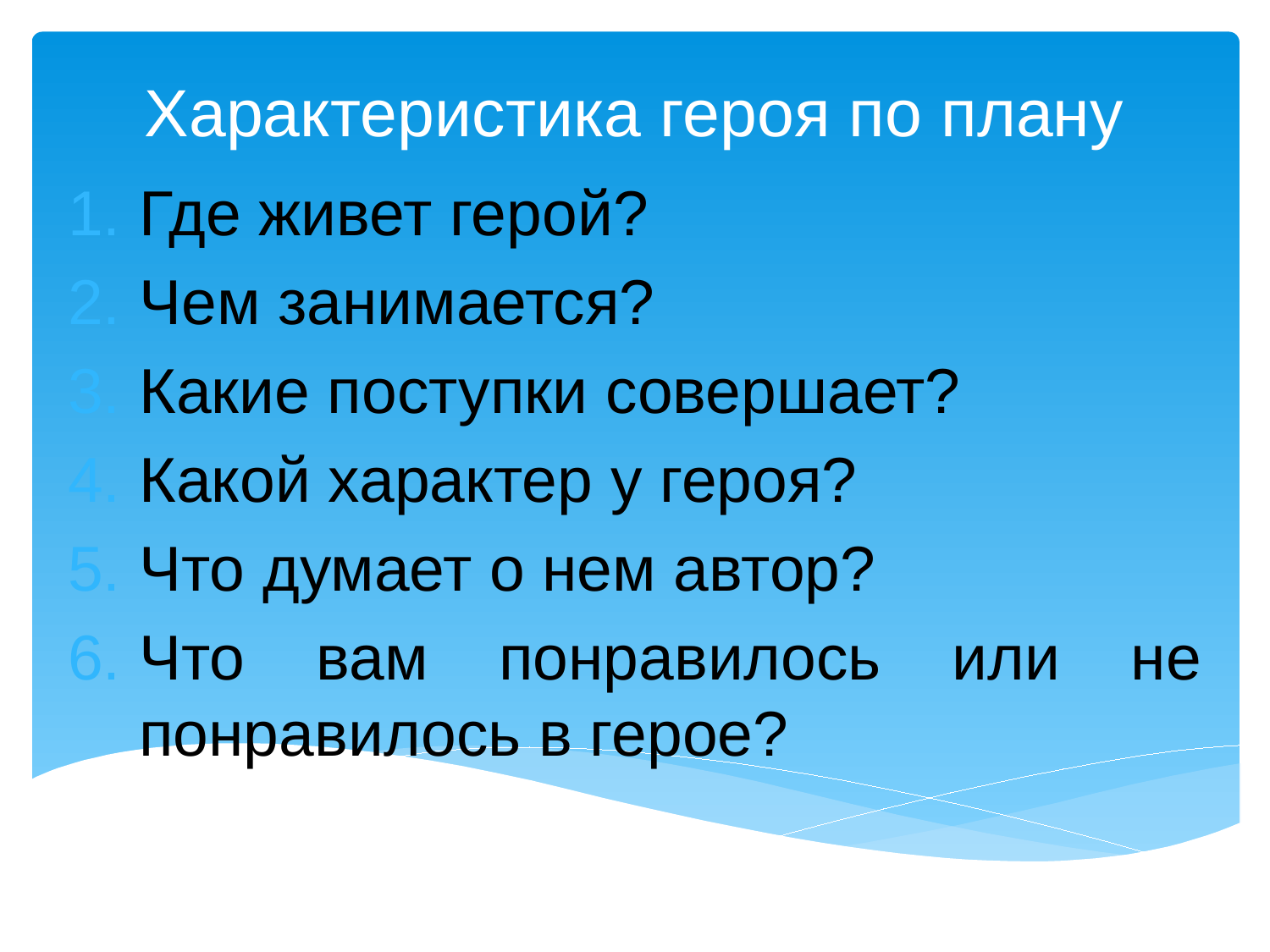

# Характеристика героя по плану
Где живет герой?
Чем занимается?
Какие поступки совершает?
Какой характер у героя?
Что думает о нем автор?
Что вам понравилось или не понравилось в герое?